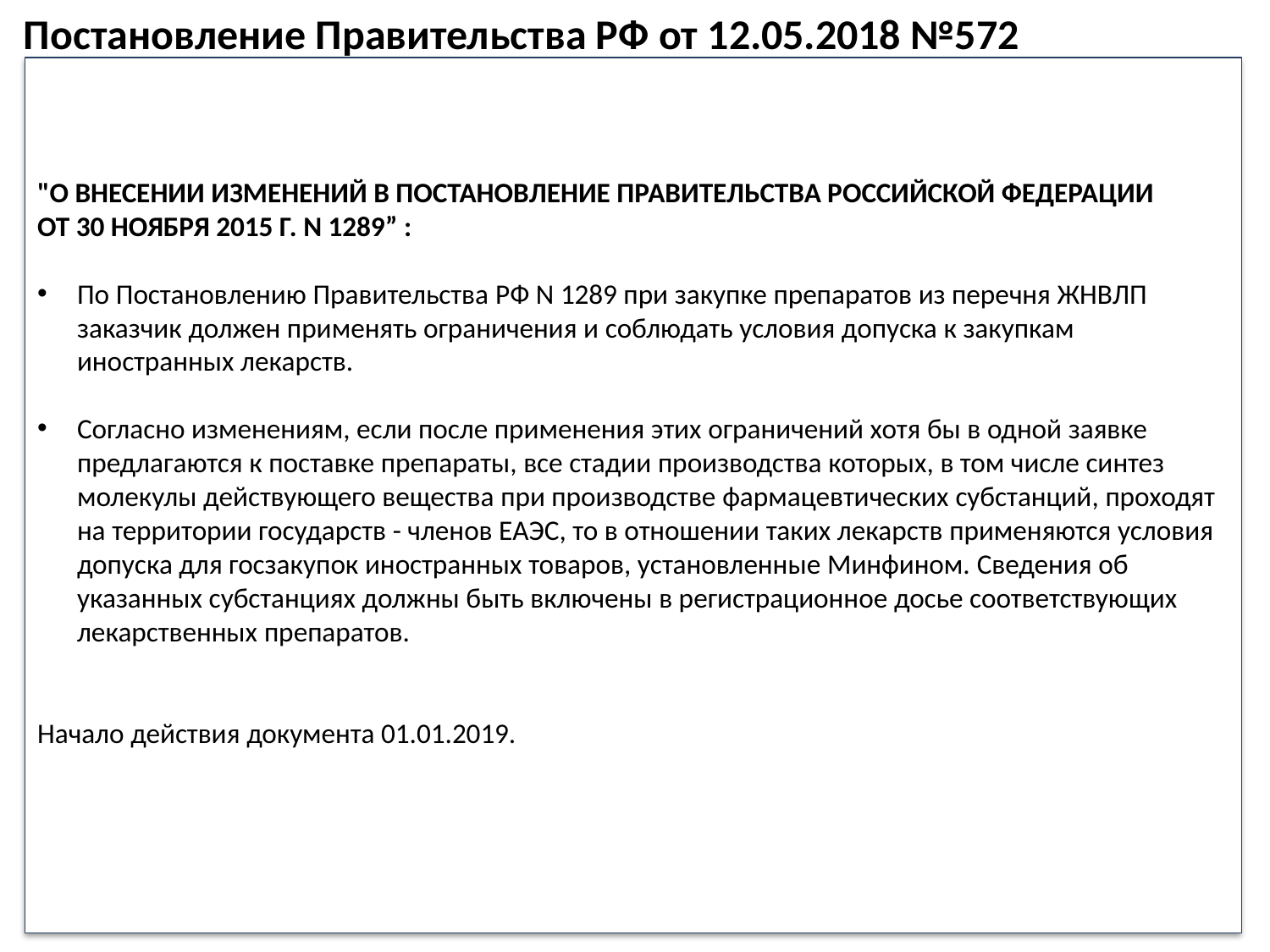

Постановление Правительства РФ от 12.05.2018 №572
"О ВНЕСЕНИИ ИЗМЕНЕНИЙ В ПОСТАНОВЛЕНИЕ ПРАВИТЕЛЬСТВА РОССИЙСКОЙ ФЕДЕРАЦИИ
ОТ 30 НОЯБРЯ 2015 Г. N 1289” :

По Постановлению Правительства РФ N 1289 при закупке препаратов из перечня ЖНВЛП заказчик должен применять ограничения и соблюдать условия допуска к закупкам иностранных лекарств.

Согласно изменениям, если после применения этих ограничений хотя бы в одной заявке предлагаются к поставке препараты, все стадии производства которых, в том числе синтез молекулы действующего вещества при производстве фармацевтических субстанций, проходят на территории государств - членов ЕАЭС, то в отношении таких лекарств применяются условия допуска для госзакупок иностранных товаров, установленные Минфином. Сведения об указанных субстанциях должны быть включены в регистрационное досье соответствующих лекарственных препаратов.

Начало действия документа 01.01.2019.

96